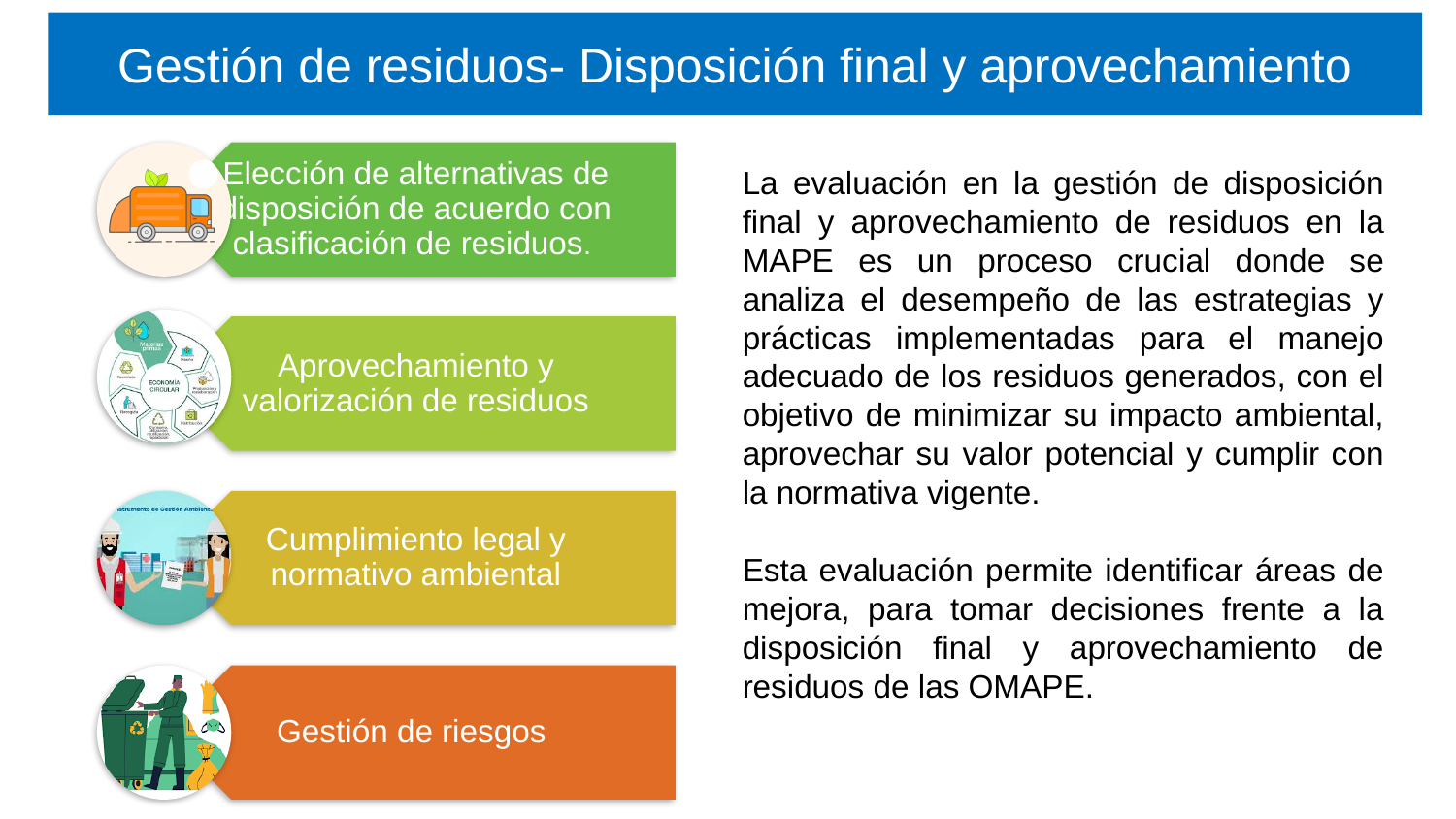

Gestión de residuos- Disposición final y aprovechamiento
Elección de alternativas de disposición de acuerdo con clasificación de residuos.
Aprovechamiento y valorización de residuos
Cumplimiento legal y normativo ambiental
Gestión de riesgos
La evaluación en la gestión de disposición final y aprovechamiento de residuos en la MAPE es un proceso crucial donde se analiza el desempeño de las estrategias y prácticas implementadas para el manejo adecuado de los residuos generados, con el objetivo de minimizar su impacto ambiental, aprovechar su valor potencial y cumplir con la normativa vigente.

Esta evaluación permite identificar áreas de mejora, para tomar decisiones frente a la disposición final y aprovechamiento de residuos de las OMAPE.